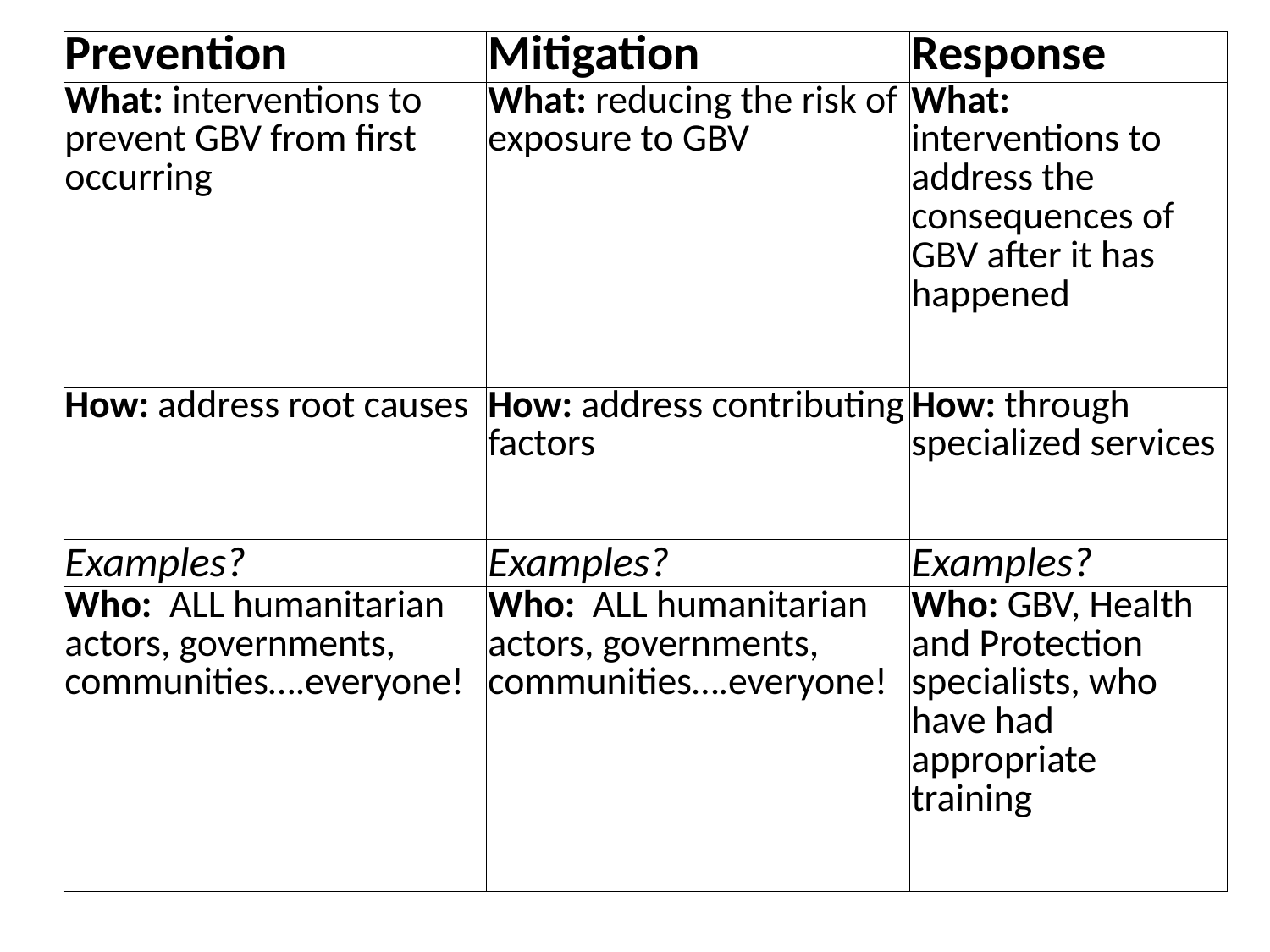

| Prevention | Mitigation | Response |
| --- | --- | --- |
| What: interventions to prevent GBV from first occurring | What: reducing the risk of exposure to GBV | What: interventions to address the consequences of GBV after it has happened |
| How: address root causes | How: address contributing factors | How: through specialized services |
| Examples? | Examples? | Examples? |
| Who: ALL humanitarian actors, governments, communities….everyone! | Who: ALL humanitarian actors, governments, communities….everyone! | Who: GBV, Health and Protection specialists, who have had appropriate training |